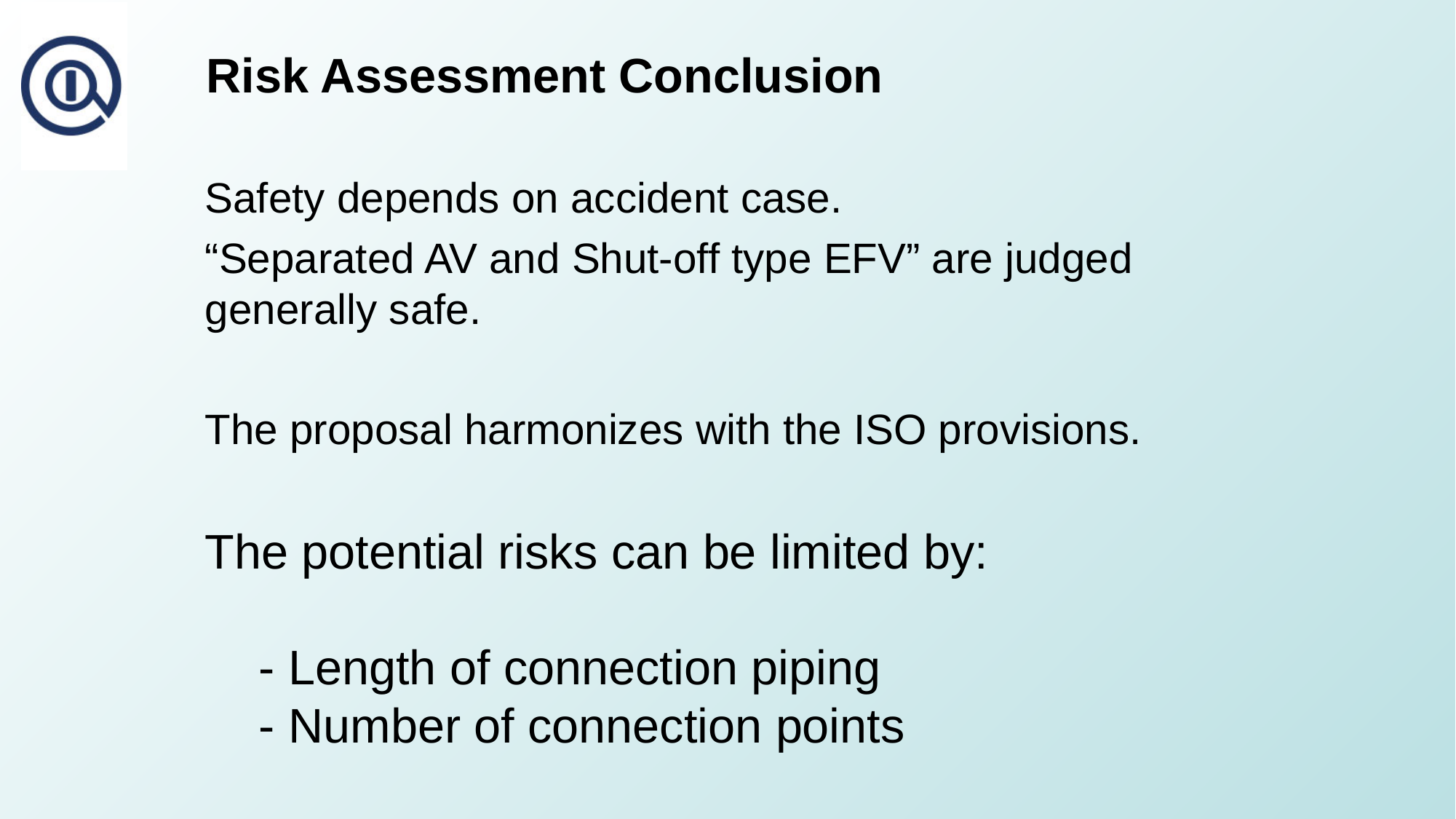

Risk Assessment Conclusion
Safety depends on accident case.
“Separated AV and Shut-off type EFV” are judged generally safe.

The proposal harmonizes with the ISO provisions.

The potential risks can be limited by:

- Length of connection piping
- Number of connection points